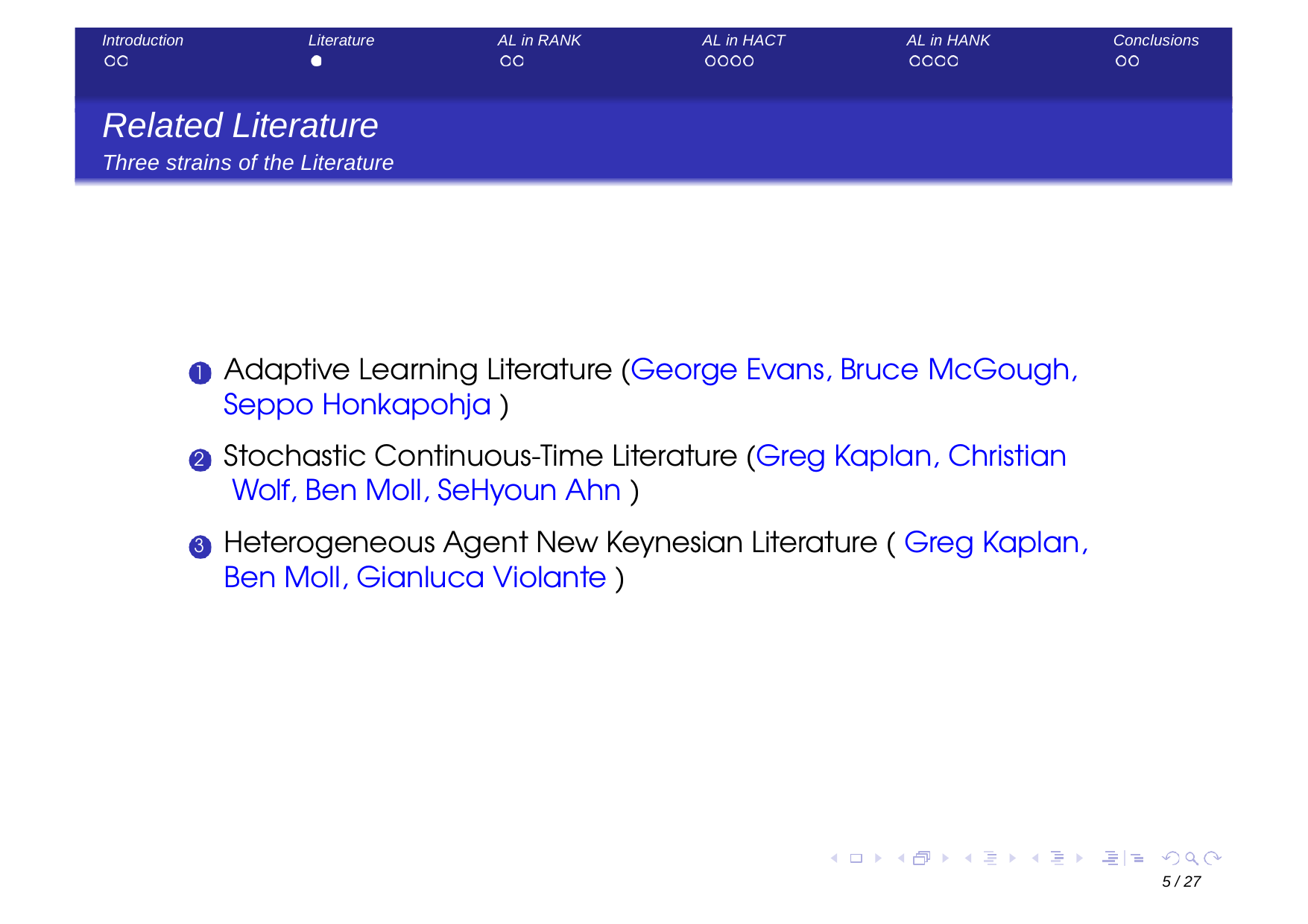

Introduction
Literature
AL in RANK
AL in HACT
AL in HANK
Conclusions

Related Literature
Three strains of the Literature

Adaptive Learning Literature (George Evans, Bruce McGough,  Seppo Honkapohja )
Stochastic Continuous-Time Literature (Greg Kaplan, Christian  Wolf, Ben Moll, SeHyoun Ahn )
Heterogeneous Agent New Keynesian Literature ( Greg Kaplan,  Ben Moll, Gianluca Violante )

5 / 27